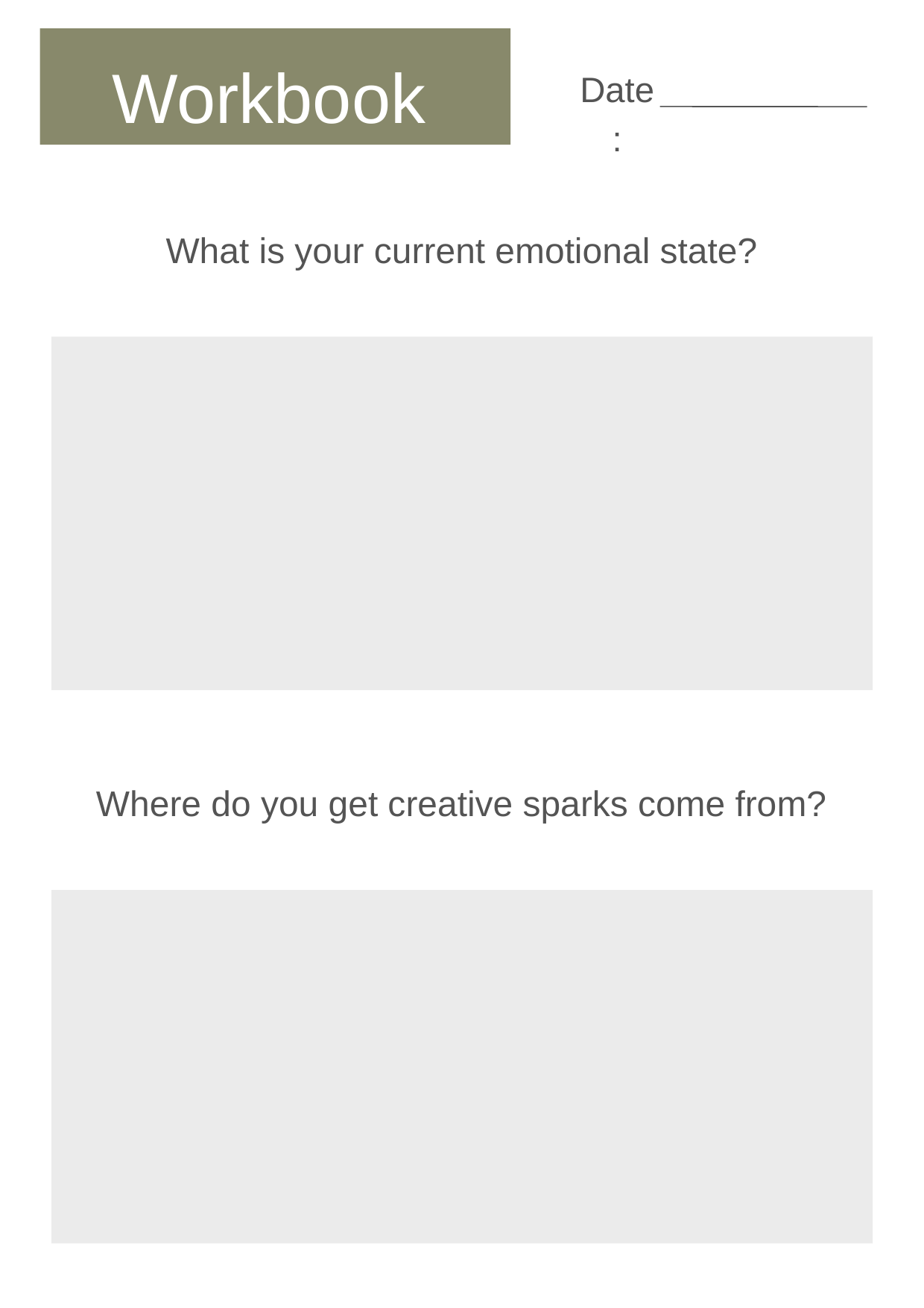

Workbook
Date:

What is your current emotional state?

Where do you get creative sparks come from?